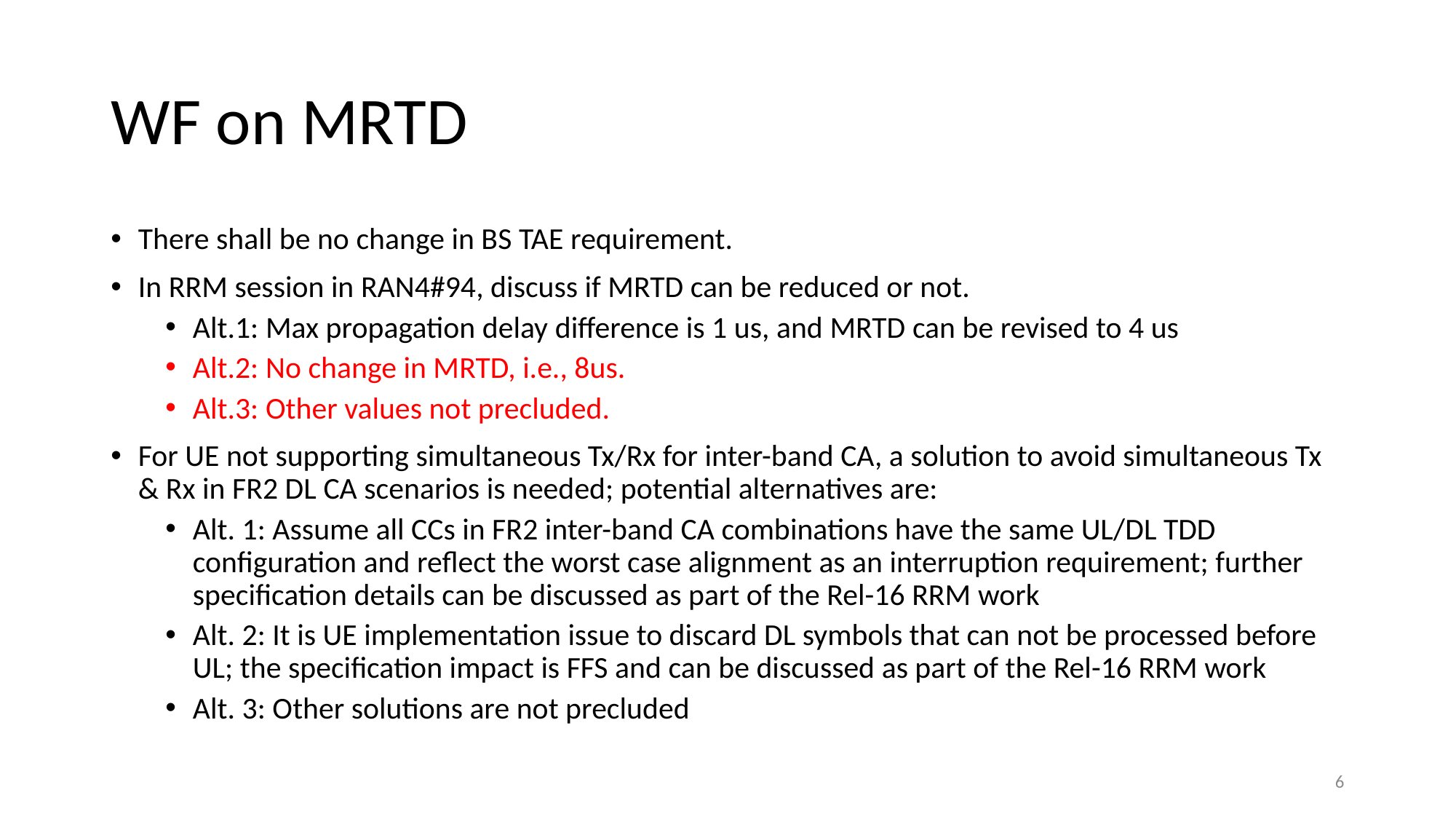

# WF on MRTD
There shall be no change in BS TAE requirement.
In RRM session in RAN4#94, discuss if MRTD can be reduced or not.
Alt.1: Max propagation delay difference is 1 us, and MRTD can be revised to 4 us
Alt.2: No change in MRTD, i.e., 8us.
Alt.3: Other values not precluded.
For UE not supporting simultaneous Tx/Rx for inter-band CA, a solution to avoid simultaneous Tx & Rx in FR2 DL CA scenarios is needed; potential alternatives are:
Alt. 1: Assume all CCs in FR2 inter-band CA combinations have the same UL/DL TDD configuration and reflect the worst case alignment as an interruption requirement; further specification details can be discussed as part of the Rel-16 RRM work
Alt. 2: It is UE implementation issue to discard DL symbols that can not be processed before UL; the specification impact is FFS and can be discussed as part of the Rel-16 RRM work
Alt. 3: Other solutions are not precluded
6